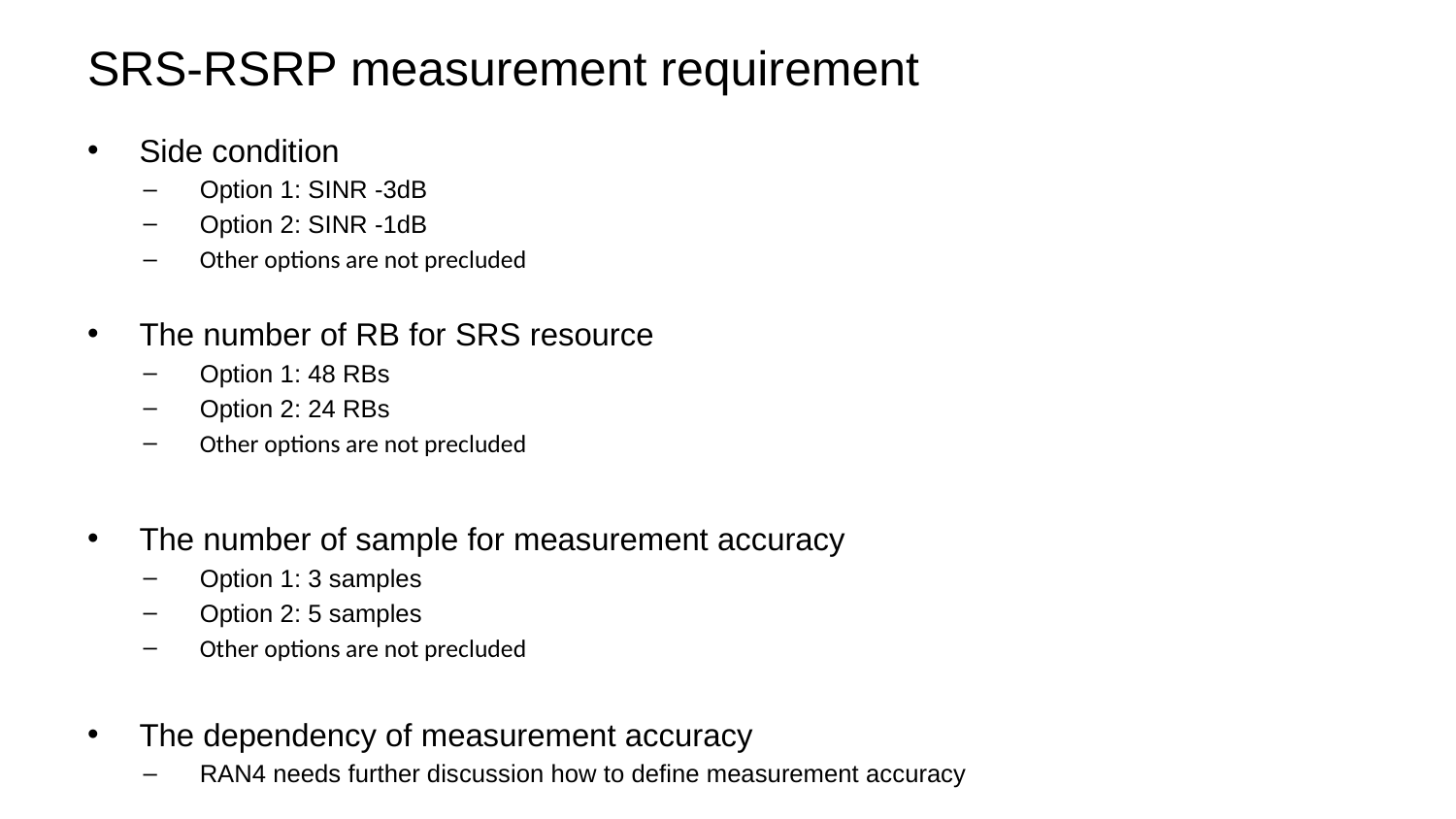

# SRS-RSRP measurement requirement
Side condition
Option 1: SINR -3dB
Option 2: SINR -1dB
Other options are not precluded

The number of RB for SRS resource
Option 1: 48 RBs
Option 2: 24 RBs
Other options are not precluded

The number of sample for measurement accuracy
Option 1: 3 samples
Option 2: 5 samples
Other options are not precluded

The dependency of measurement accuracy
RAN4 needs further discussion how to define measurement accuracy